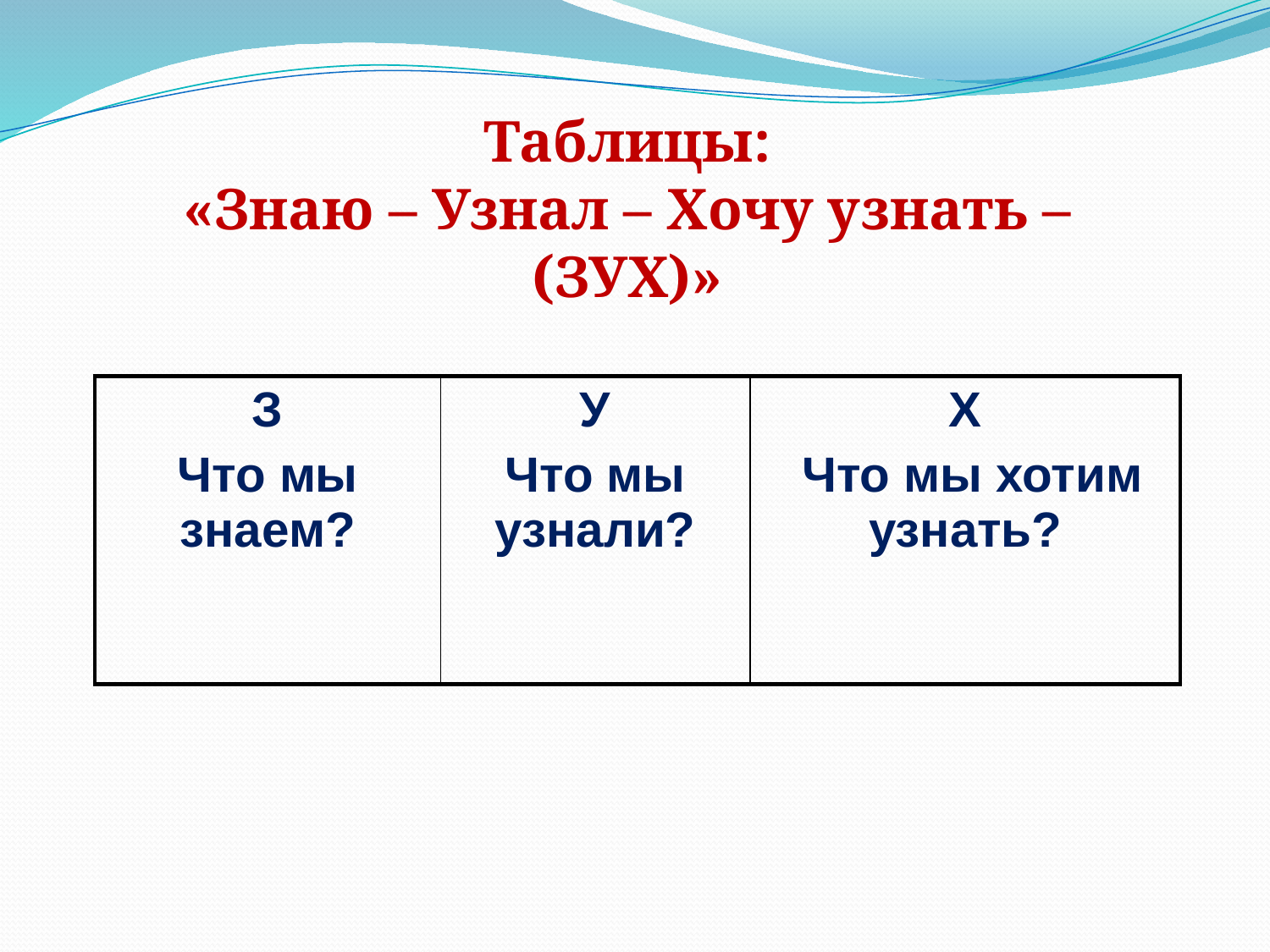

Таблицы:
«Знаю – Узнал – Хочу узнать –  (ЗУХ)»
| З Что мы знаем? | У Что мы узнали? | Х Что мы хотим узнать? |
| --- | --- | --- |